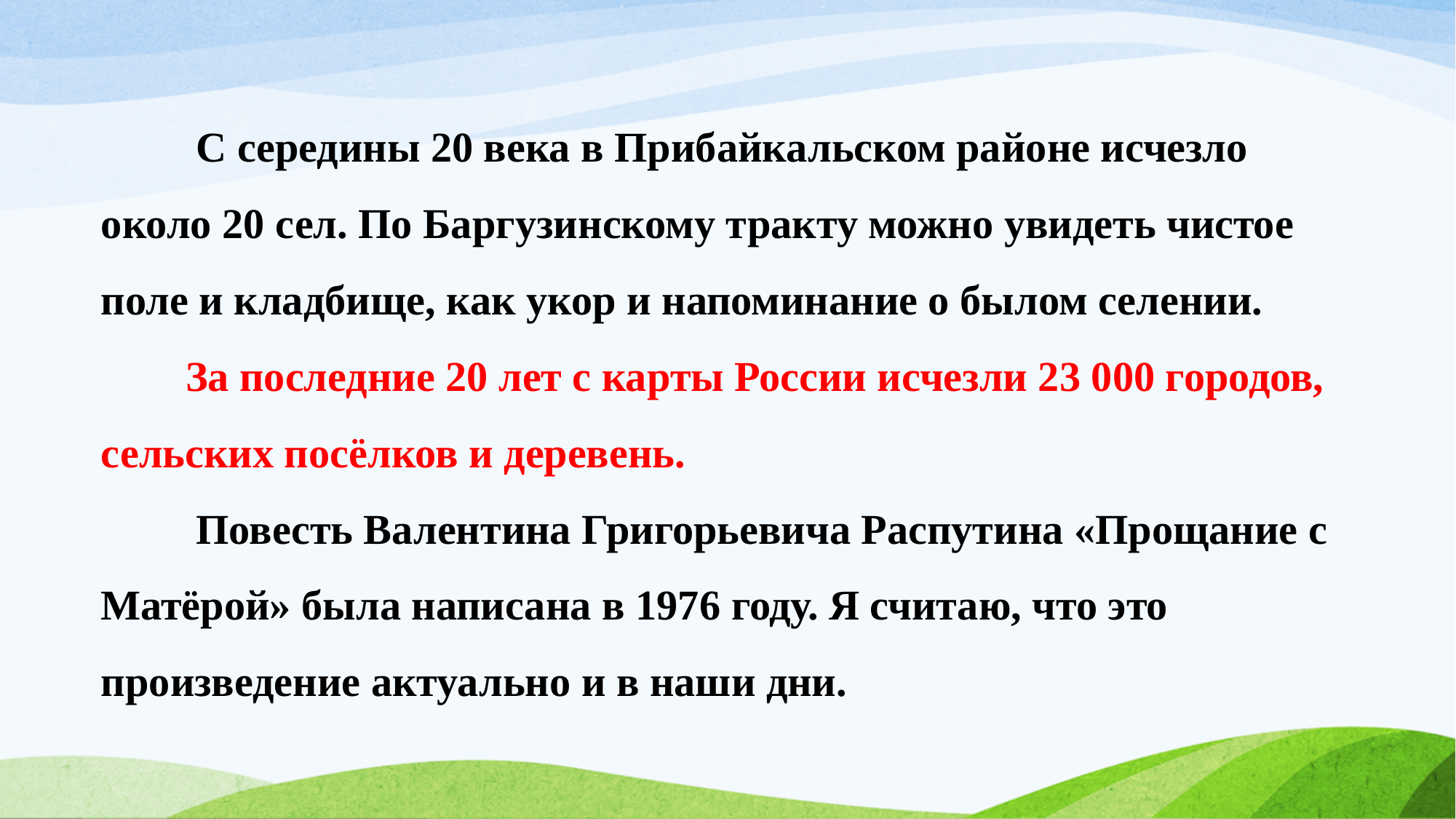

С середины 20 века в Прибайкальском районе исчезло около 20 сел. По Баргузинскому тракту можно увидеть чистое поле и кладбище, как укор и напоминание о былом селении.
        За последние 20 лет с карты России исчезли 23 000 городов, сельских посёлков и деревень.
         Повесть Валентина Григорьевича Распутина «Прощание с Матёрой» была написана в 1976 году. Я считаю, что это произведение актуально и в наши дни.